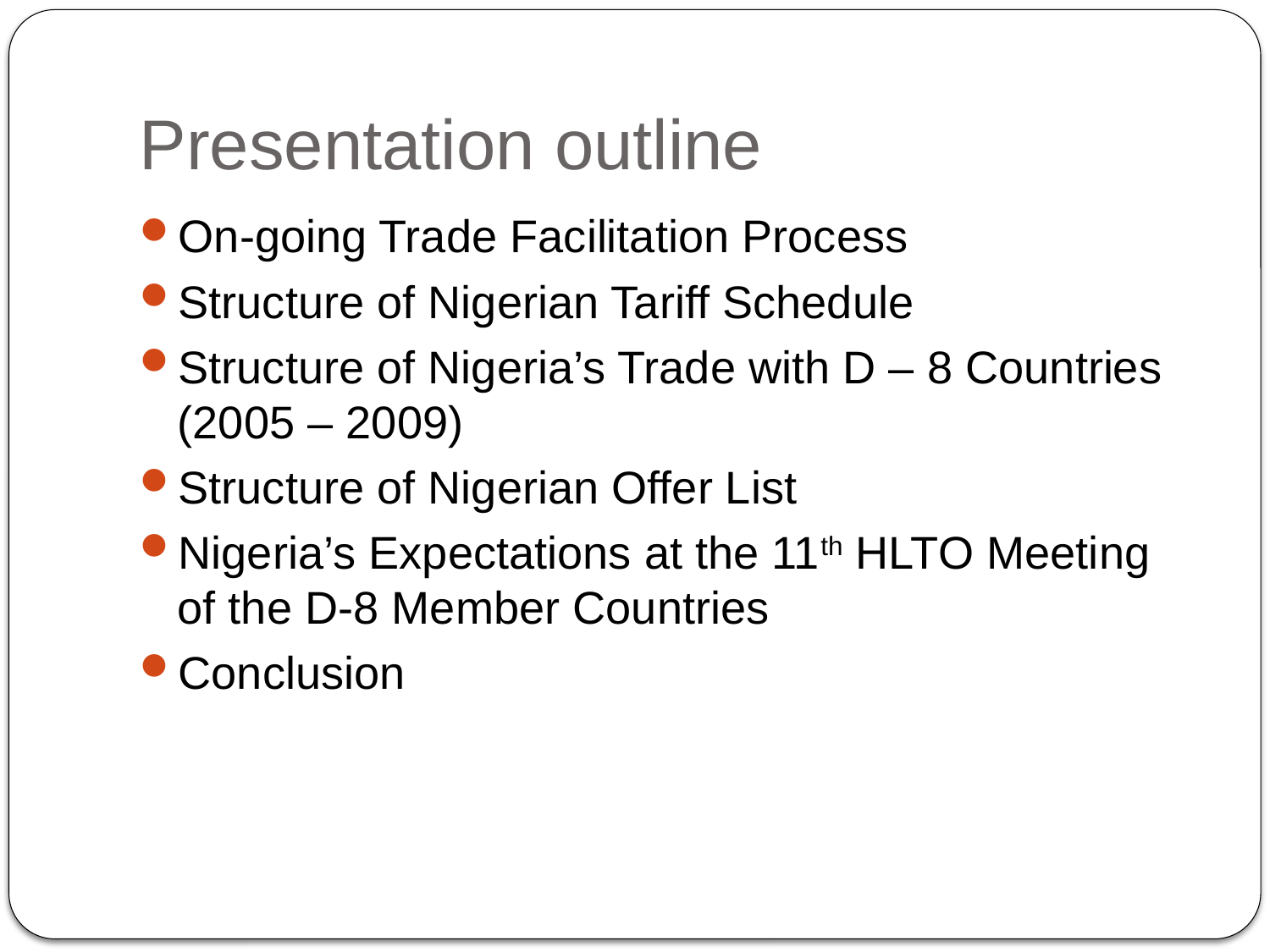

# Presentation outline
On-going Trade Facilitation Process
Structure of Nigerian Tariff Schedule
Structure of Nigeria’s Trade with D – 8 Countries (2005 – 2009)
Structure of Nigerian Offer List
Nigeria’s Expectations at the 11th HLTO Meeting of the D-8 Member Countries
Conclusion